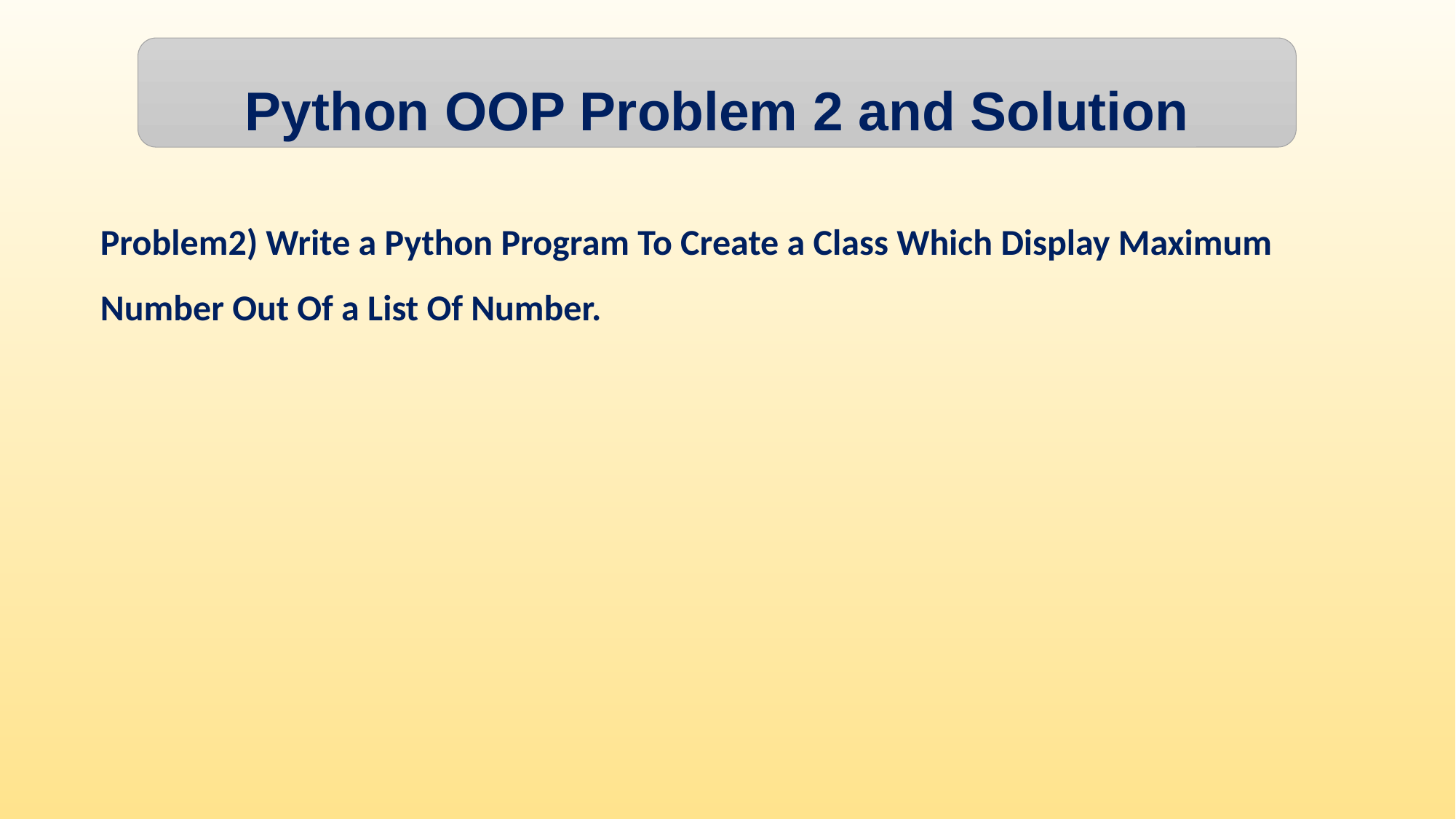

Python OOP Problem 2 and Solution
Problem2) Write a Python Program To Create a Class Which Display Maximum Number Out Of a List Of Number.